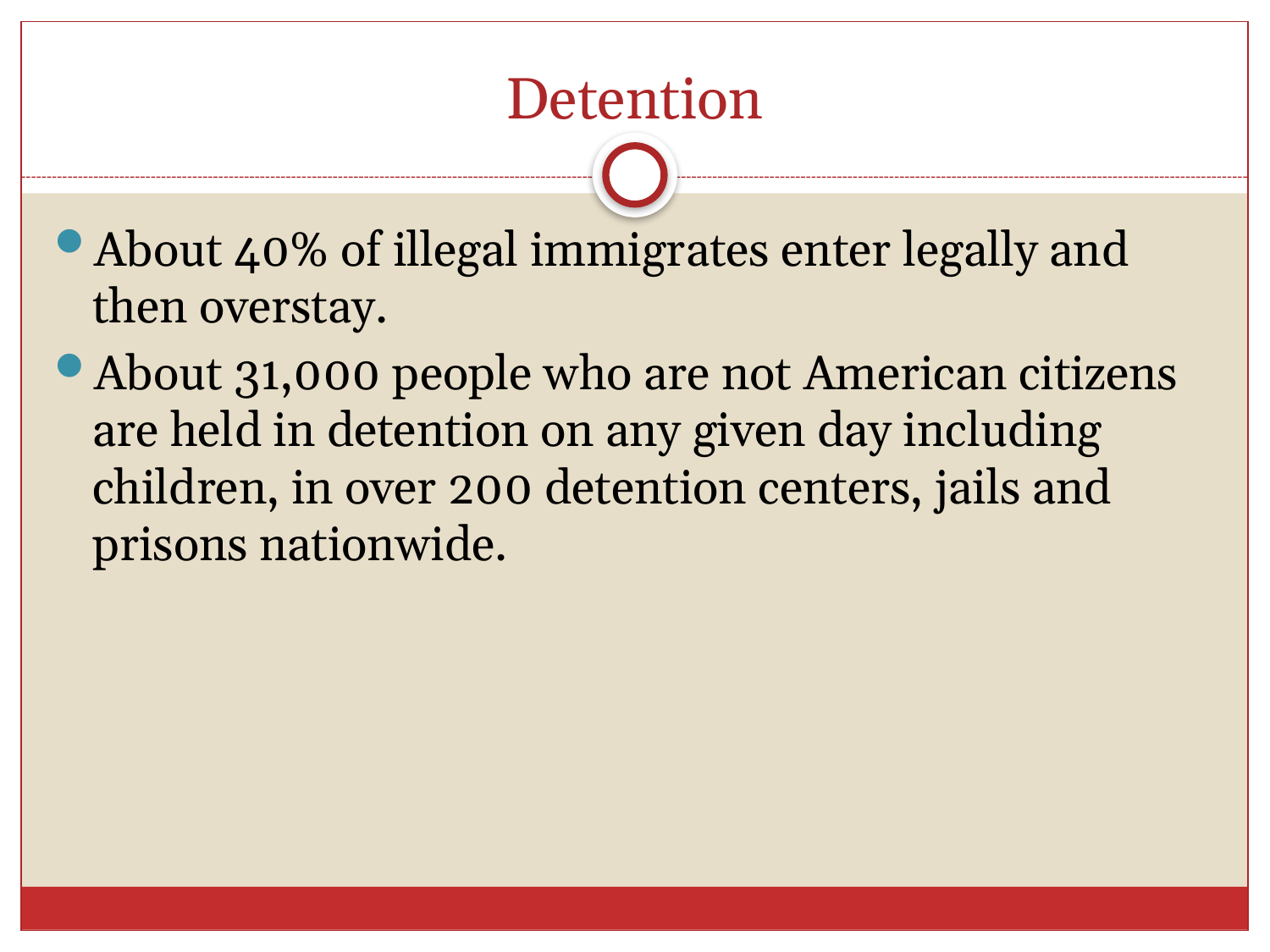

# Detention
About 40% of illegal immigrates enter legally and then overstay.
About 31,000 people who are not American citizens are held in detention on any given day including children, in over 200 detention centers, jails and prisons nationwide.